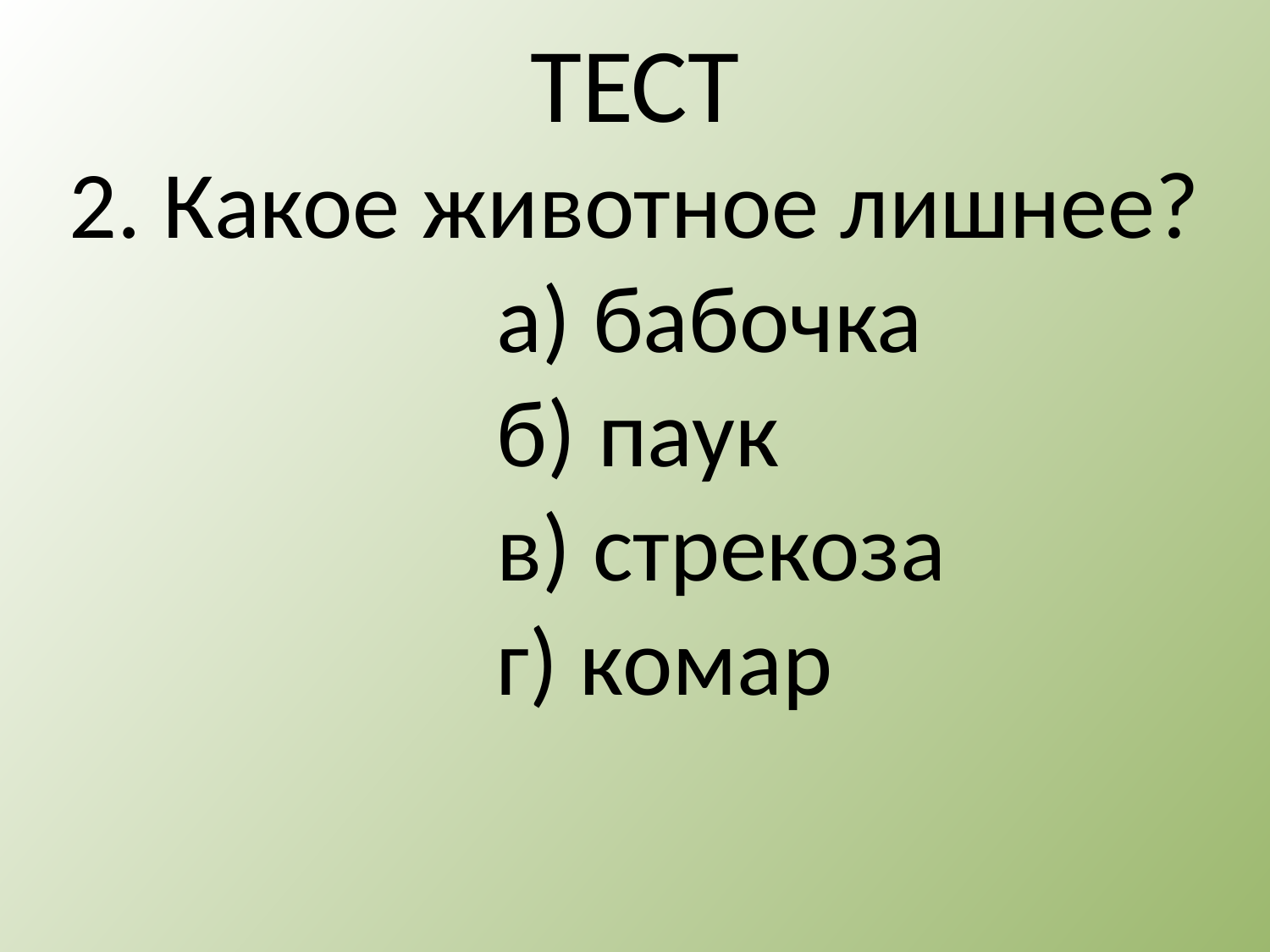

ТЕСТ
2. Какое животное лишнее?
				а) бабочка
				б) паук
				в) стрекоза
				г) комар